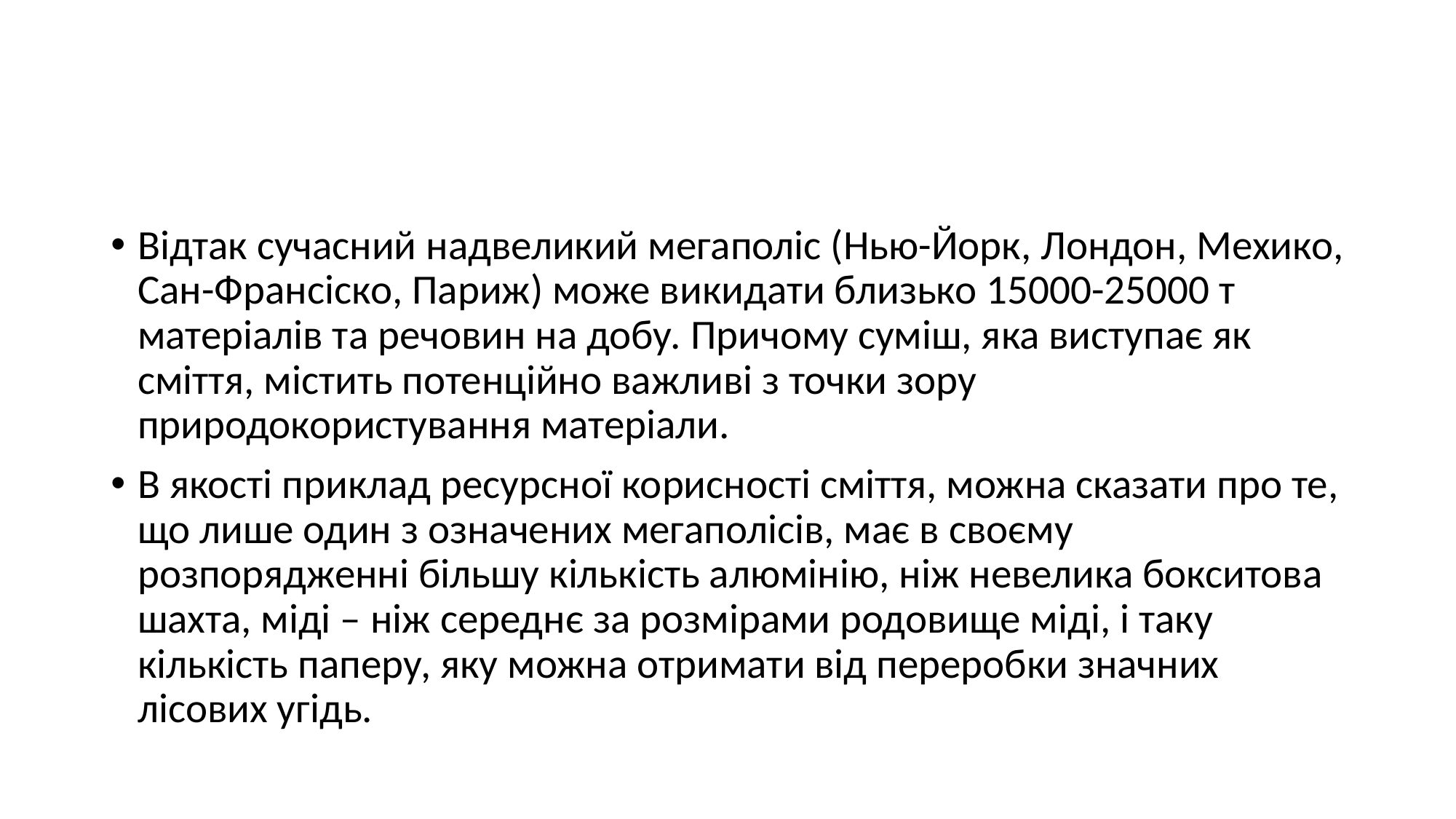

#
Відтак сучасний надвеликий мегаполіс (Нью-Йорк, Лондон, Мехико, Сан-Франсіско, Париж) може викидати близько 15000-25000 т матеріалів та речовин на добу. Причому суміш, яка виступає як сміття, містить потенційно важливі з точки зору природокористування матеріали.
В якості приклад ресурсної корисності сміття, можна сказати про те, що лише один з означених мегаполісів, має в своєму розпорядженні більшу кількість алюмінію, ніж невелика бокситова шахта, міді – ніж середнє за розмірами родовище міді, і таку кількість паперу, яку можна отримати від переробки значних лісових угідь.